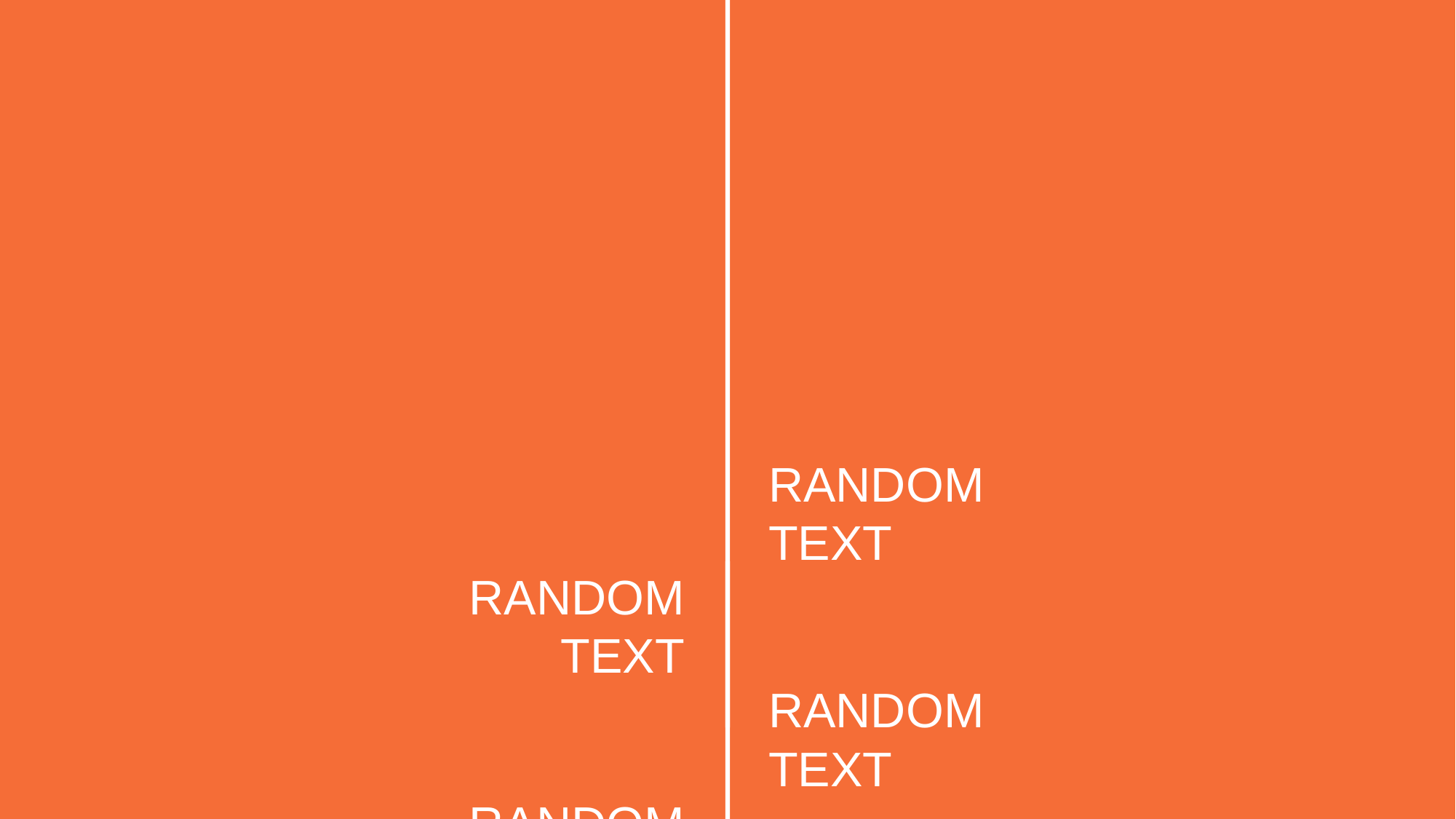

RANDOM TEXT
RANDOM TEXT

RANDOM TEXT
RANDOM TEXT
RANDOM TEXT
RANDOM TEXT